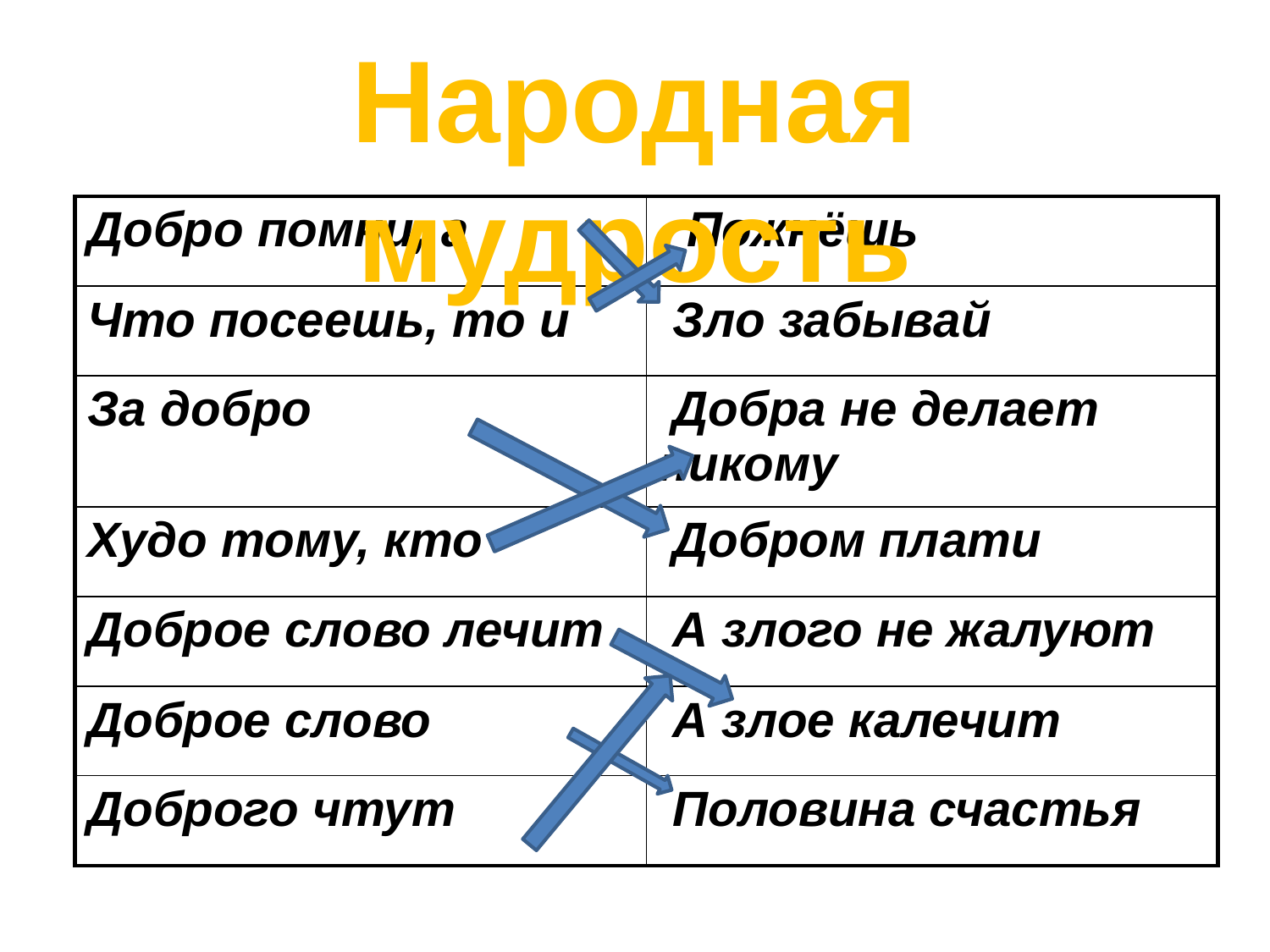

Народная мудрость
| Добро помни, а | Пожнёшь |
| --- | --- |
| Что посеешь, то и | Зло забывай |
| За добро | Добра не делает никому |
| Худо тому, кто | Добром плати |
| Доброе слово лечит | А злого не жалуют |
| Доброе слово | А злое калечит |
| Доброго чтут | Половина счастья |